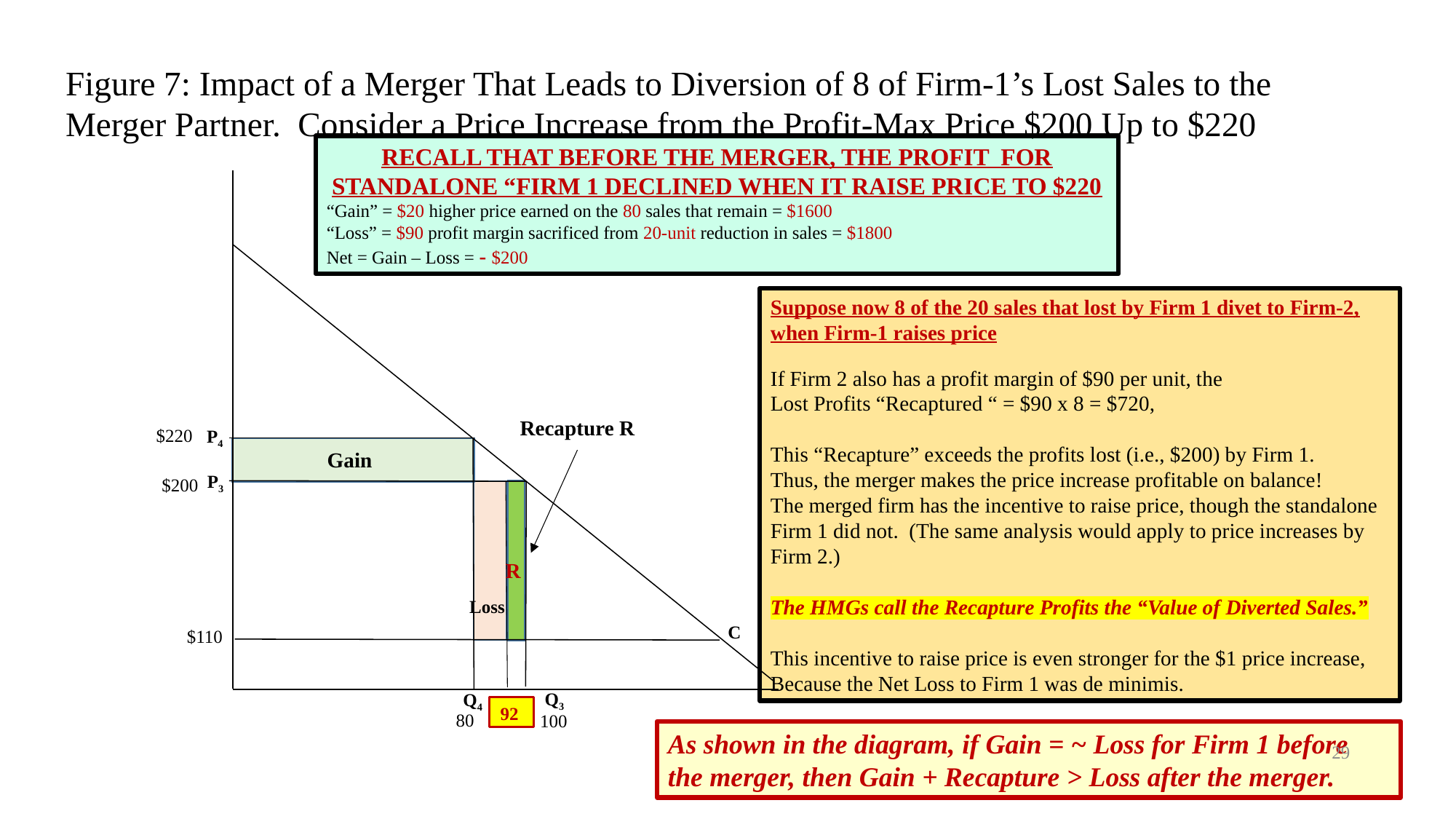

Figure 7: Impact of a Merger That Leads to Diversion of 8 of Firm-1’s Lost Sales to the Merger Partner.  Consider a Price Increase from the Profit-Max Price $200 Up to $220
RECALL THAT BEFORE THE MERGER, THE PROFIT  FOR STANDALONE “FIRM 1 DECLINED WHEN IT RAISE PRICE TO $220
“Gain” = $20 higher price earned on the 80 sales that remain = $1600
“Loss” = $90 profit margin sacrificed from 20-unit reduction in sales = $1800
Net = Gain – Loss = - $200
Recapture R
Gain
R
$220
P4
P3
$200
$110
Q3
Q4

80
100

C
92

Loss

Suppose now 8 of the 20 sales that lost by Firm 1 divet to Firm-2, when Firm-1 raises price

If Firm 2 also has a profit margin of $90 per unit, the
Lost Profits “Recaptured “ = $90 x 8 = $720,

This “Recapture” exceeds the profits lost (i.e., $200) by Firm 1.
Thus, the merger makes the price increase profitable on balance!
The merged firm has the incentive to raise price, though the standalone
Firm 1 did not.  (The same analysis would apply to price increases by Firm 2.)
The HMGs call the Recapture Profits the “Value of Diverted Sales.”

This incentive to raise price is even stronger for the $1 price increase,
Because the Net Loss to Firm 1 was de minimis.
As shown in the diagram, if Gain = ~ Loss for Firm 1 before the merger, then Gain + Recapture > Loss after the merger.
29